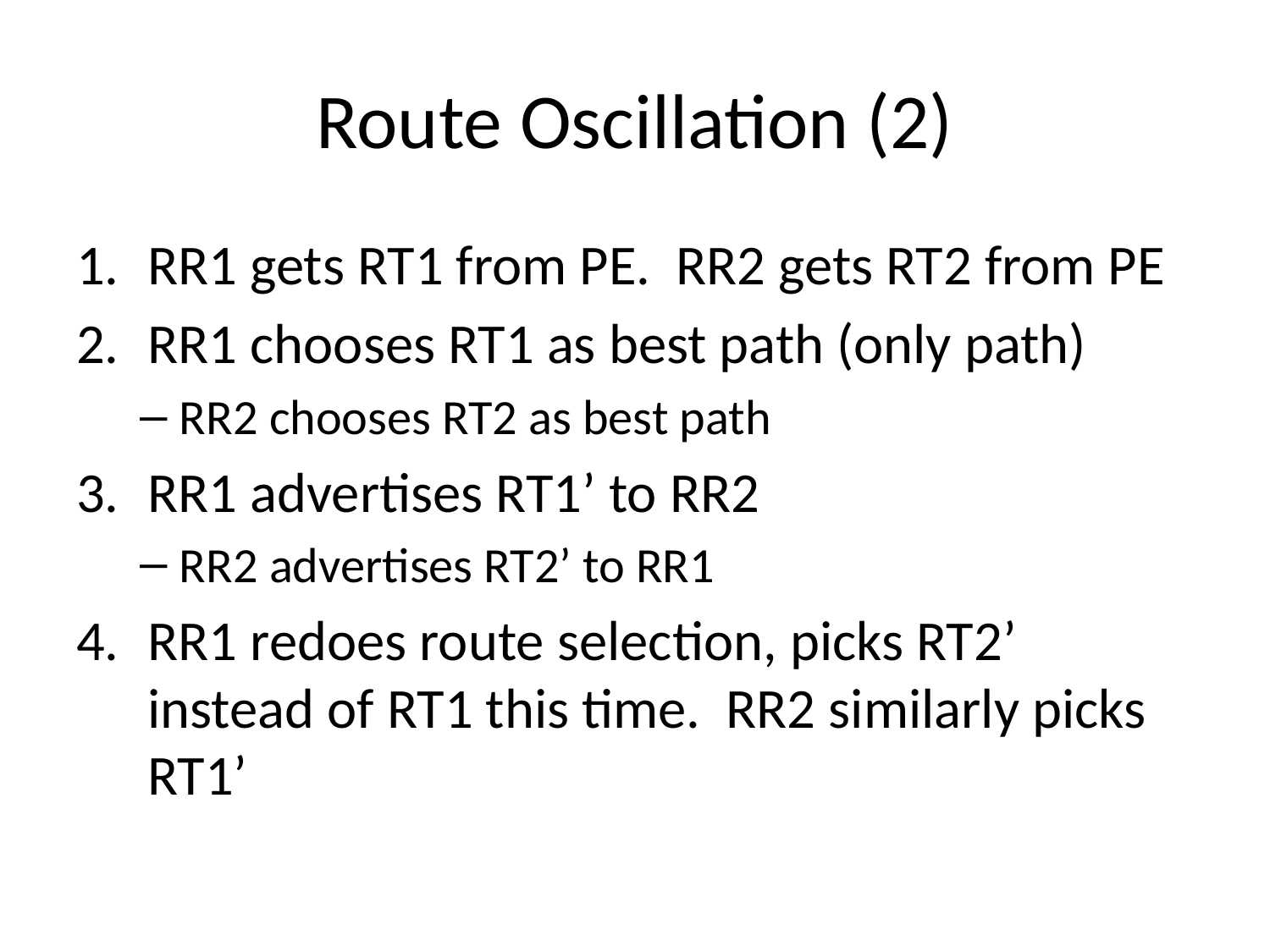

# Route Oscillation (2)
RR1 gets RT1 from PE.  RR2 gets RT2 from PE
RR1 chooses RT1 as best path (only path)
RR2 chooses RT2 as best path
RR1 advertises RT1’ to RR2
RR2 advertises RT2’ to RR1
RR1 redoes route selection, picks RT2’ instead of RT1 this time.  RR2 similarly picks RT1’